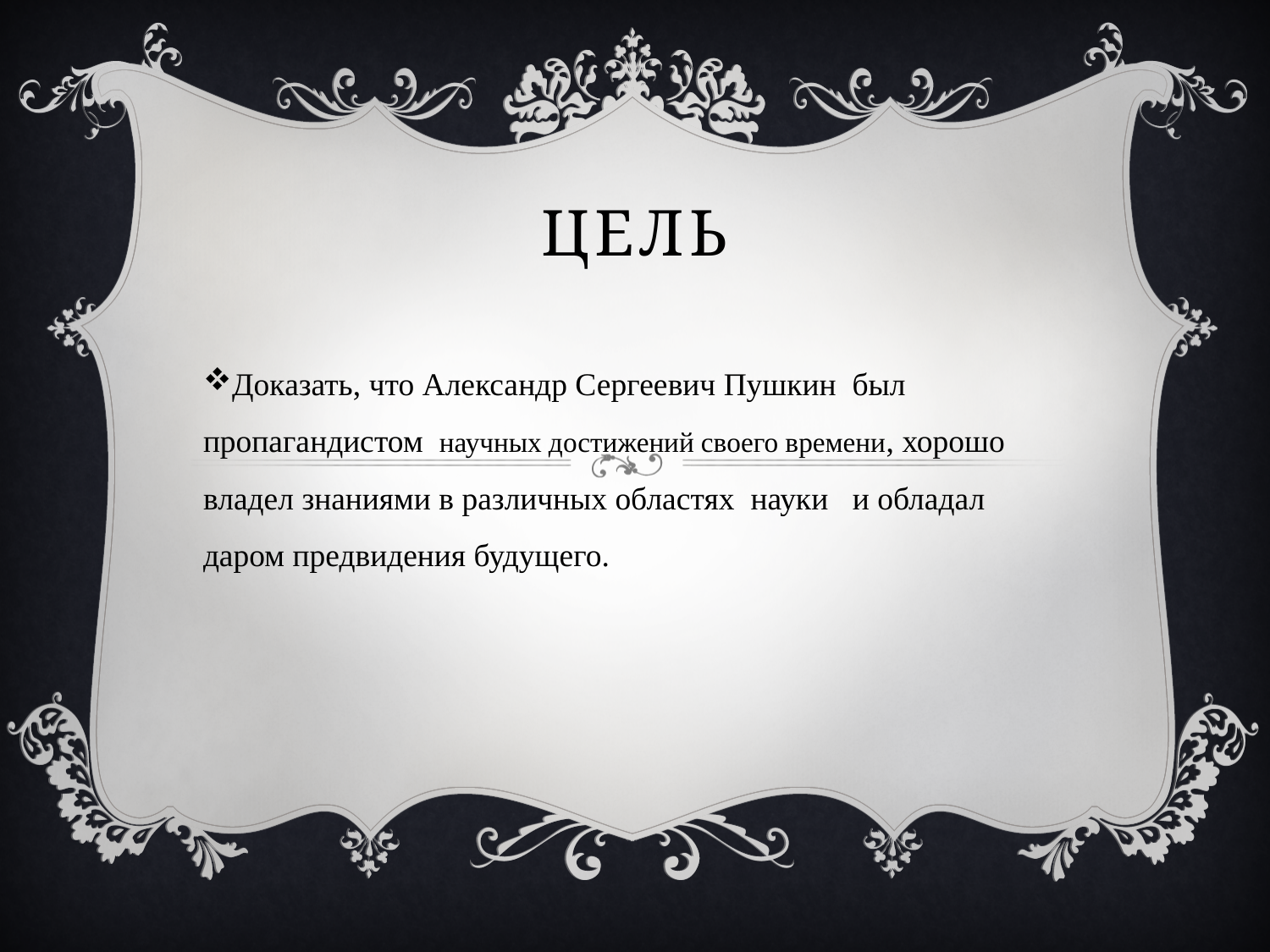

Цель
Доказать, что Александр Сергеевич Пушкин  был пропагандистом  научных достижений своего времени, хорошо  владел знаниями в различных областях  науки   и обладал даром предвидения будущего.